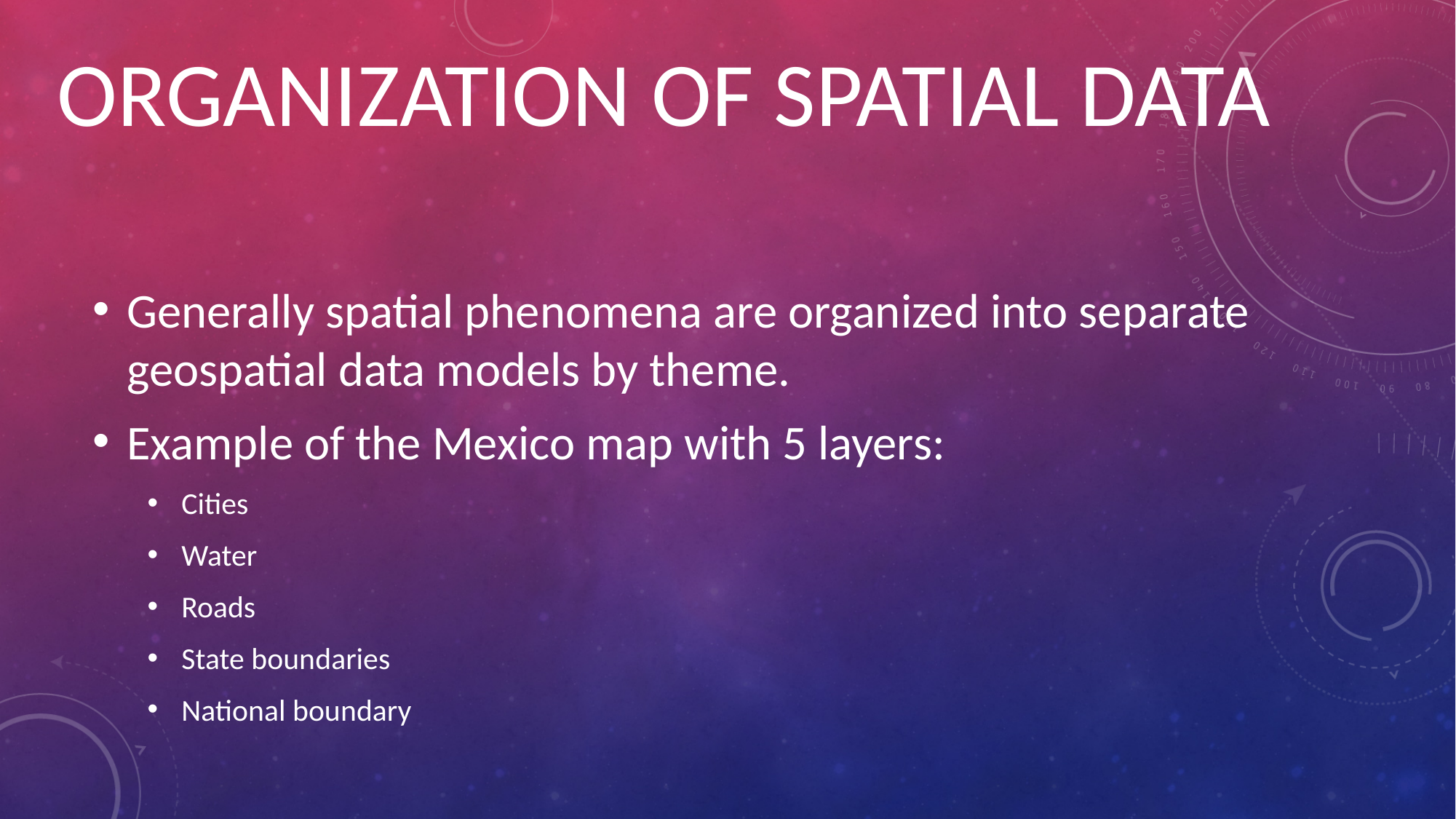

# ORGANIZATION OF SPATIAL DATA
Generally spatial phenomena are organized into separate geospatial data models by theme.
Example of the Mexico map with 5 layers:
Cities
Water
Roads
State boundaries
National boundary